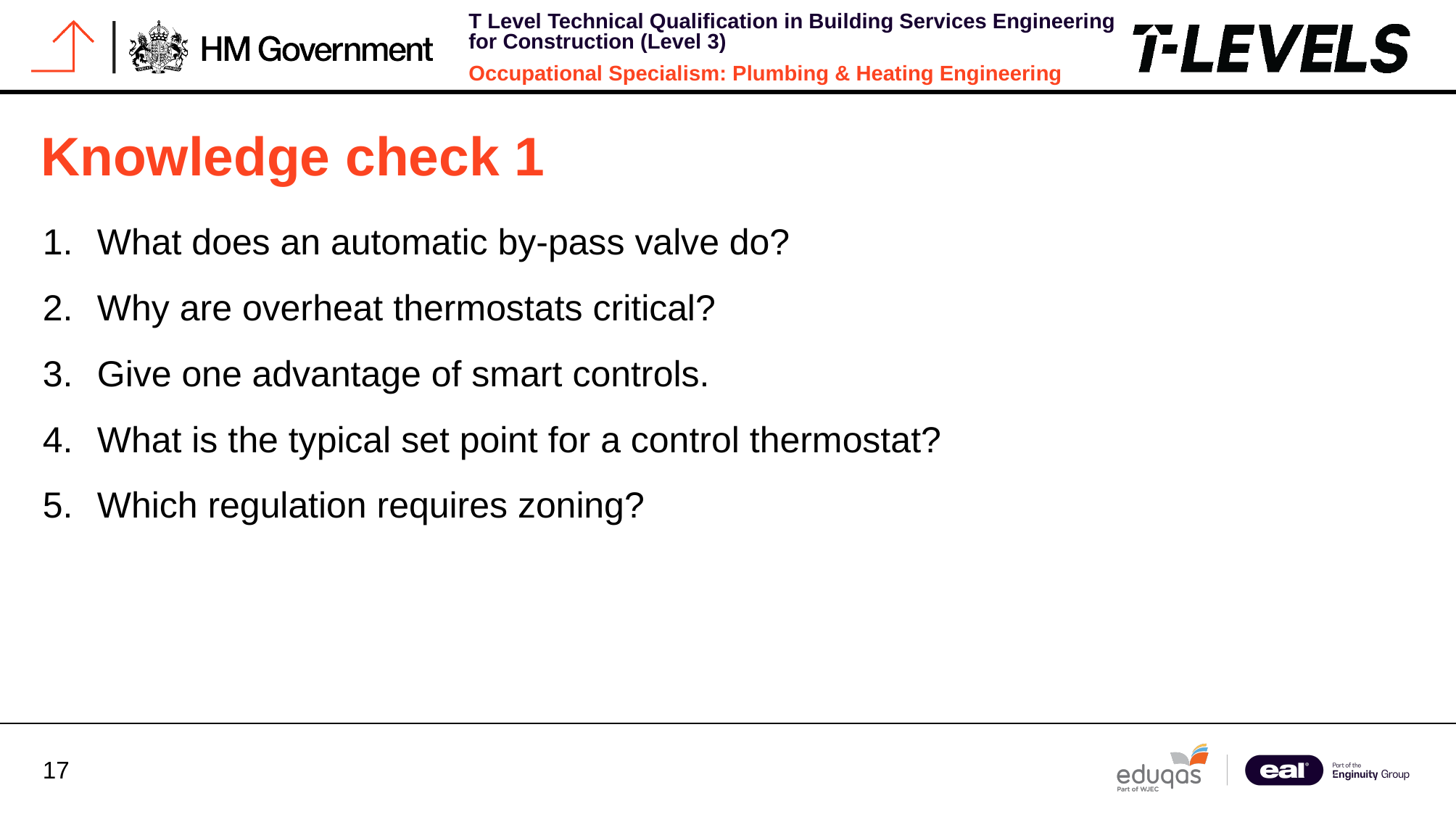

# Knowledge check 1
What does an automatic by-pass valve do?
Why are overheat thermostats critical?
Give one advantage of smart controls.
What is the typical set point for a control thermostat?
Which regulation requires zoning?